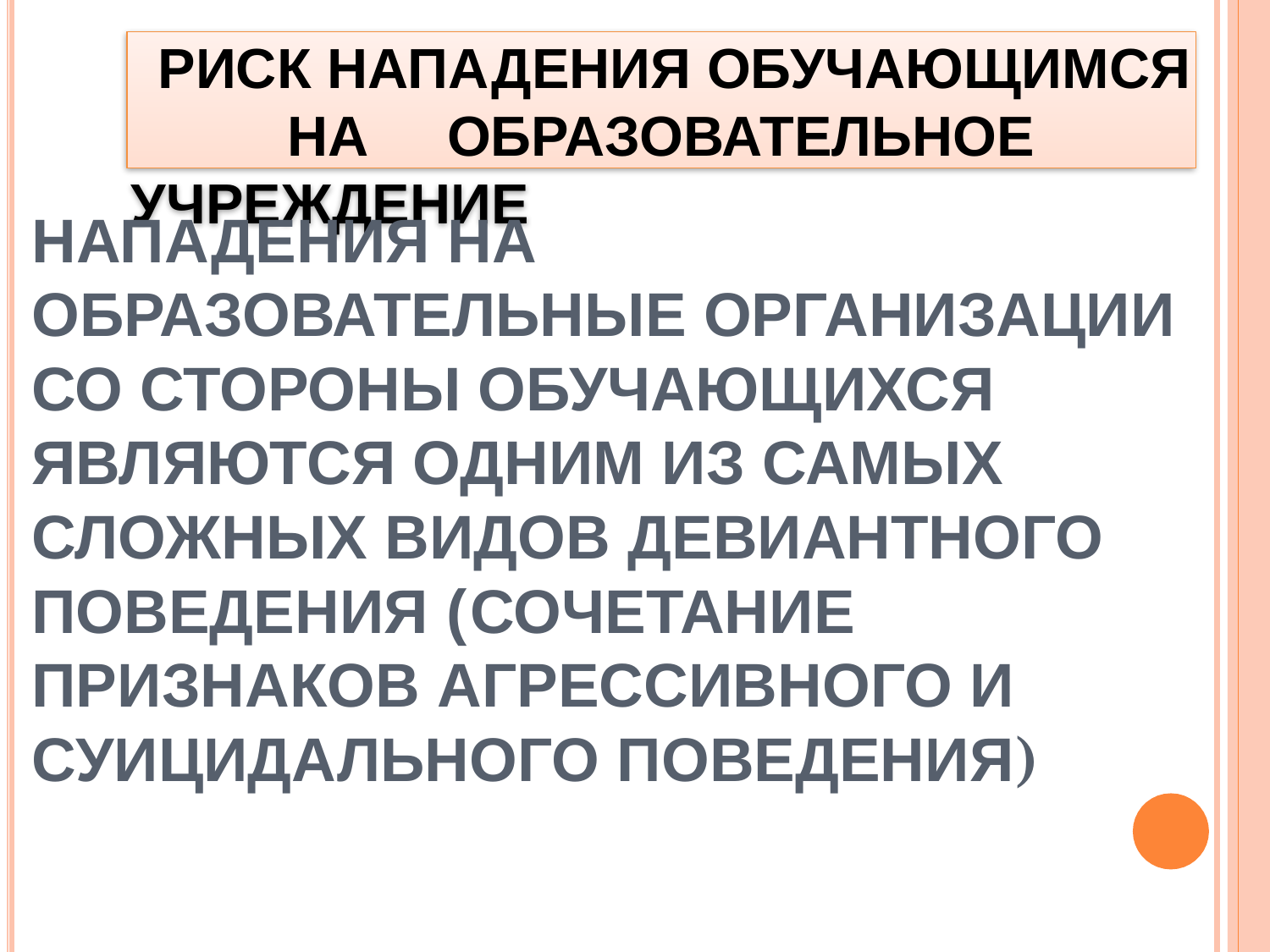

# РИСК НАПАДЕНИЯ ОБУЧАЮЩИМСЯ НА     ОБРАЗОВАТЕЛЬНОЕ УЧРЕЖДЕНИЕ
НАПАДЕНИЯ НА ОБРАЗОВАТЕЛЬНЫЕ ОРГАНИЗАЦИИ СО СТОРОНЫ ОБУЧАЮЩИХСЯ ЯВЛЯЮТСЯ ОДНИМ ИЗ САМЫХ СЛОЖНЫХ ВИДОВ ДЕВИАНТНОГО ПОВЕДЕНИЯ (СОЧЕТАНИЕ ПРИЗНАКОВ АГРЕССИВНОГО И СУИЦИДАЛЬНОГО ПОВЕДЕНИЯ)